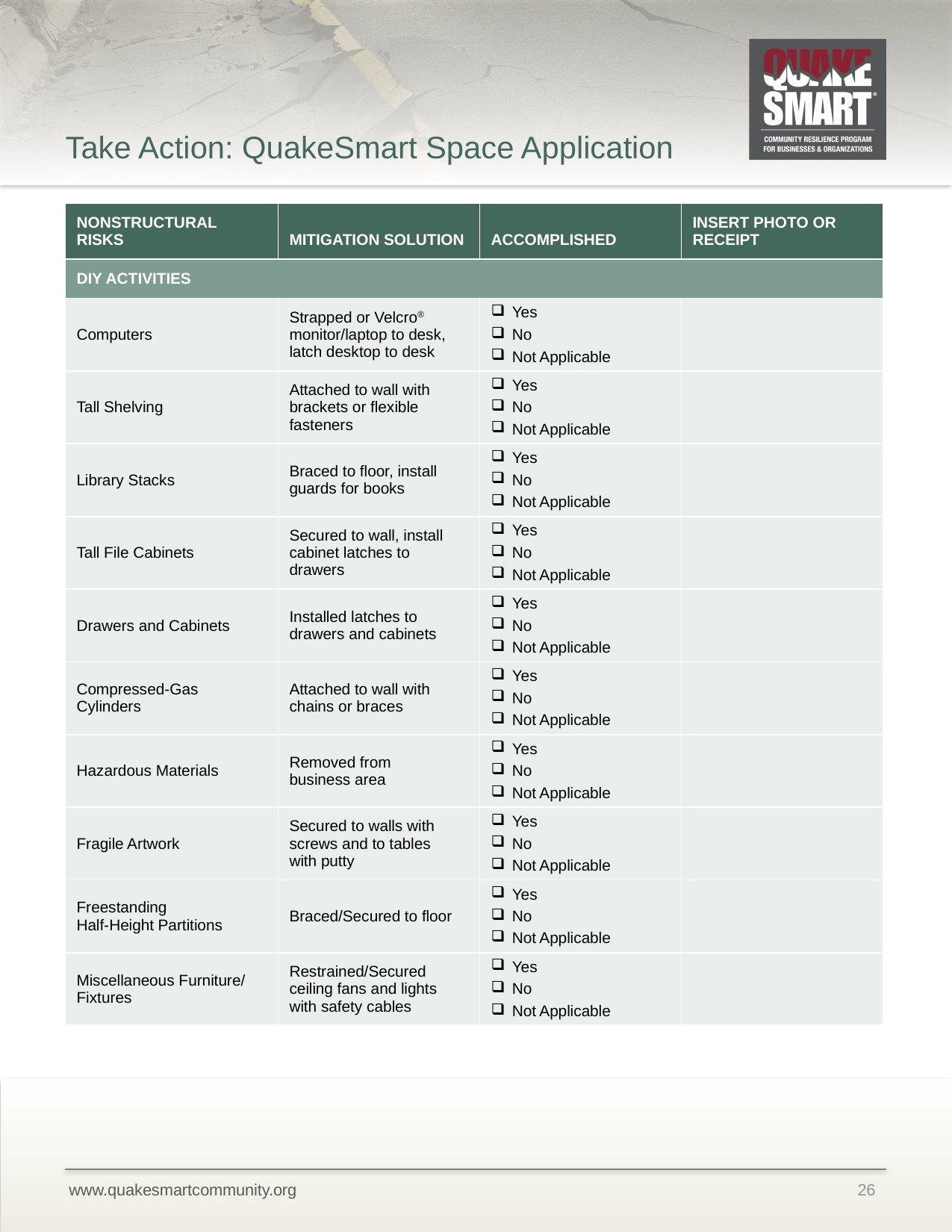

# Take Action: QuakeSmart Space Application
| NONSTRUCTURAL RISKS | MITIGATION SOLUTION | ACCOMPLISHED | INSERT PHOTO OR RECEIPT |
| --- | --- | --- | --- |
| DIY ACTIVITIES |  |  |  |
| Computers | Strapped or Velcro® monitor/laptop to desk, latch desktop to desk | Yes No Not Applicable |  |
| Tall Shelving | Attached to wall with brackets or flexible fasteners | Yes No Not Applicable |  |
| Library Stacks | Braced to floor, install guards for books | Yes No Not Applicable |  |
| Tall File Cabinets | Secured to wall, install cabinet latches to drawers | Yes No Not Applicable |  |
| Drawers and Cabinets | Installed latches to drawers and cabinets | Yes No Not Applicable |  |
| Compressed-Gas Cylinders | Attached to wall with chains or braces | Yes No Not Applicable |  |
| Hazardous Materials | Removed from business area | Yes No Not Applicable |  |
| Fragile Artwork | Secured to walls with screws and to tables with putty | Yes No Not Applicable |  |
| Freestanding Half-Height Partitions | Braced/Secured to floor | Yes No Not Applicable |  |
| Miscellaneous Furniture/ Fixtures | Restrained/Secured ceiling fans and lights with safety cables | Yes No Not Applicable |  |
26